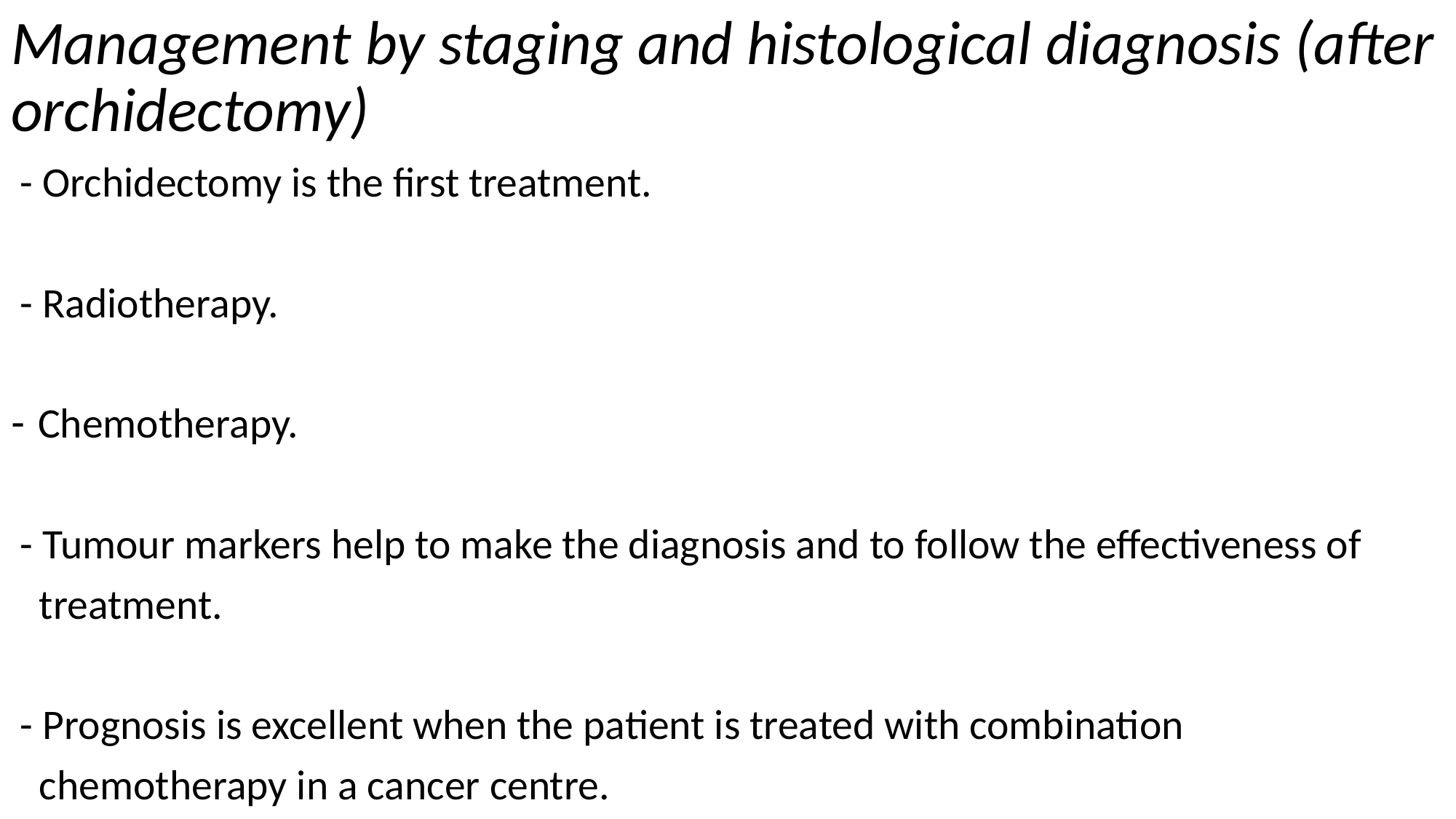

# Management by staging and histological diagnosis (after orchidectomy)
 - Orchidectomy is the first treatment.

 - Radiotherapy.

Chemotherapy.

 - Tumour markers help to make the diagnosis and to follow the effectiveness of
   treatment.

 - Prognosis is excellent when the patient is treated with combination
   chemotherapy in a cancer centre.